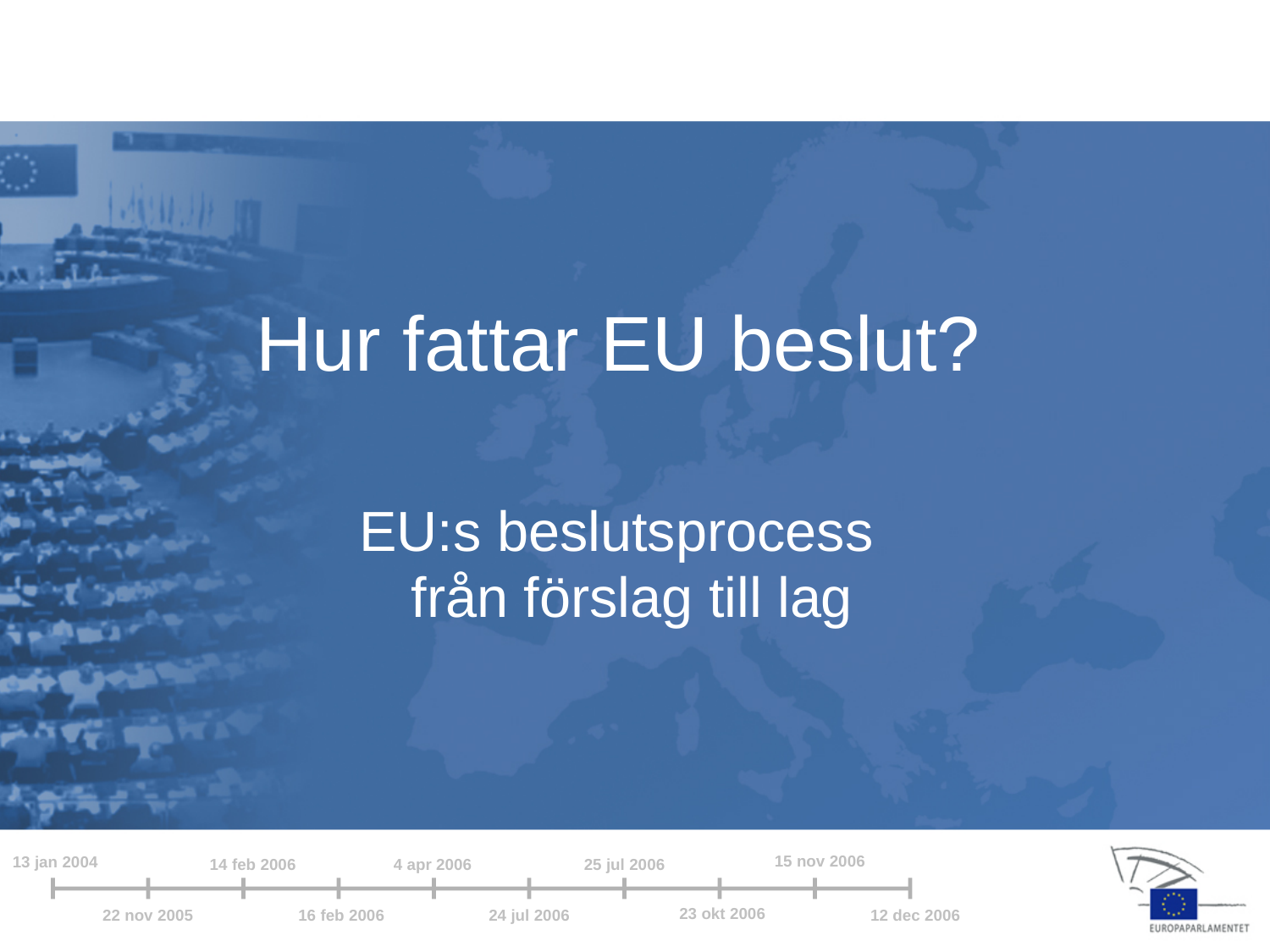

Hur fattar EU beslut?

EU:s beslutsprocess
 från förslag till lag